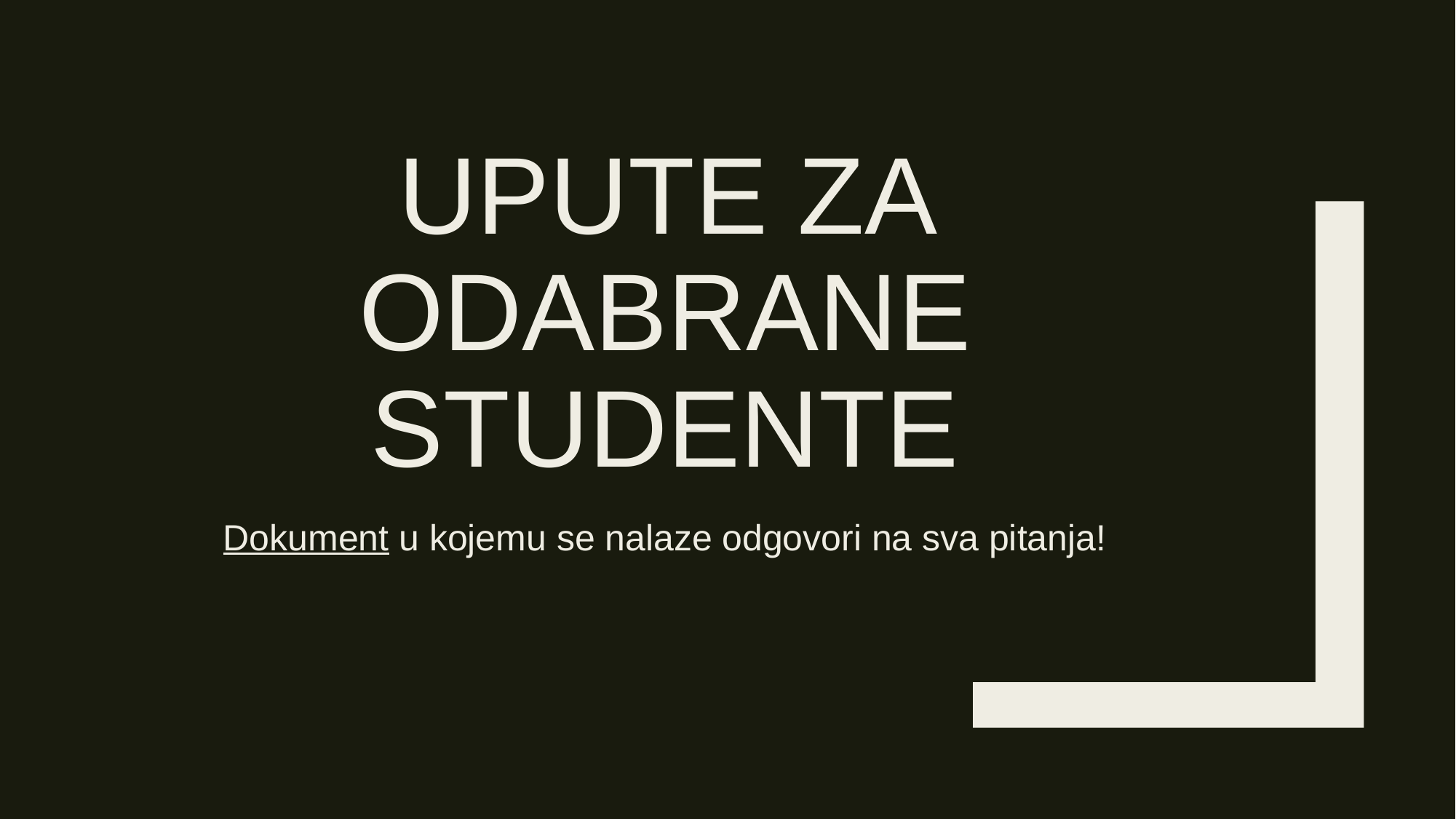

# UPUTE ZA ODABRANE STUDENTE
Dokument u kojemu se nalaze odgovori na sva pitanja!